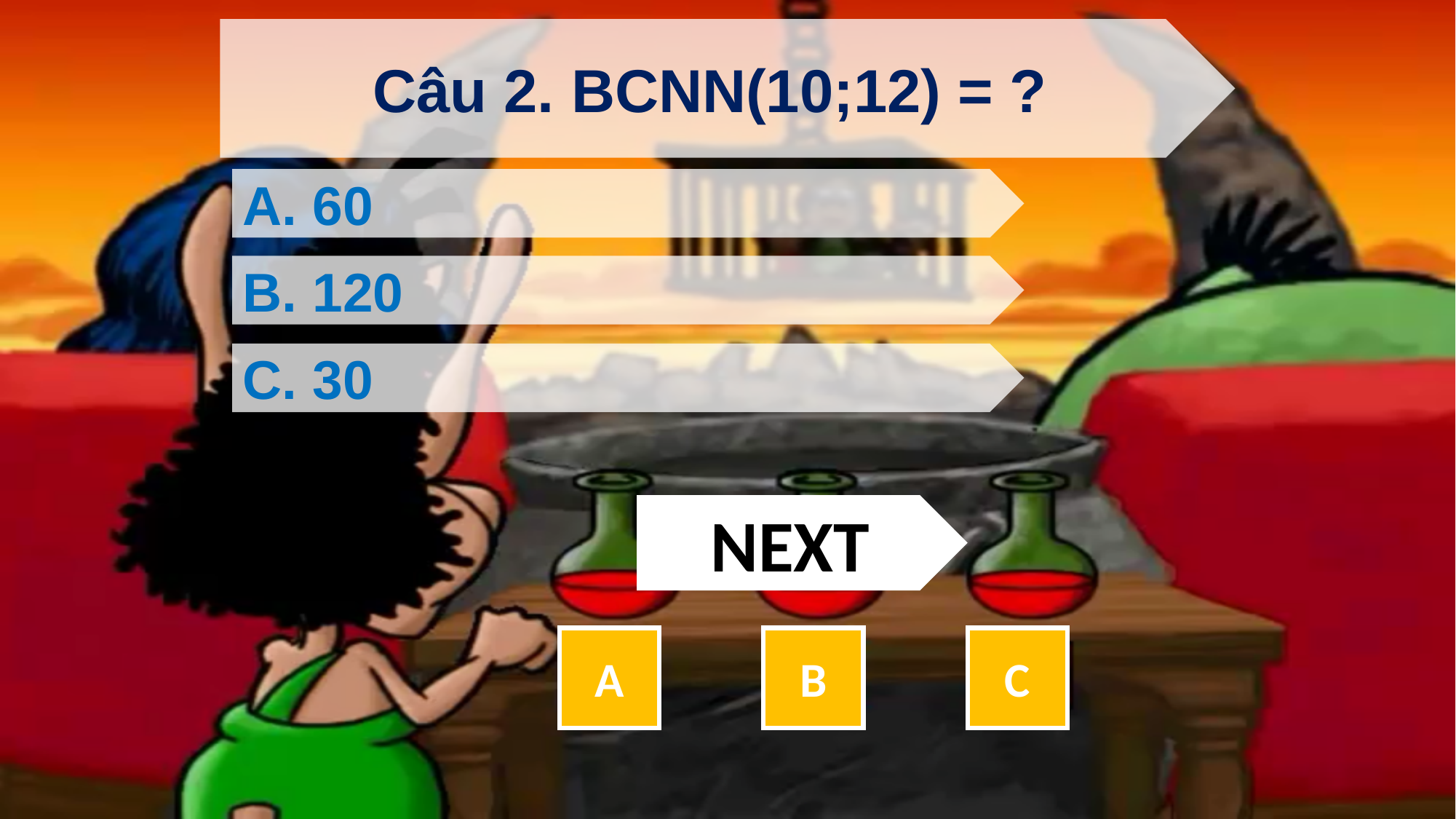

Câu 2. BCNN(10;12) = ?
A. 60
B. 120
C. 30
NEXT
A
B
C